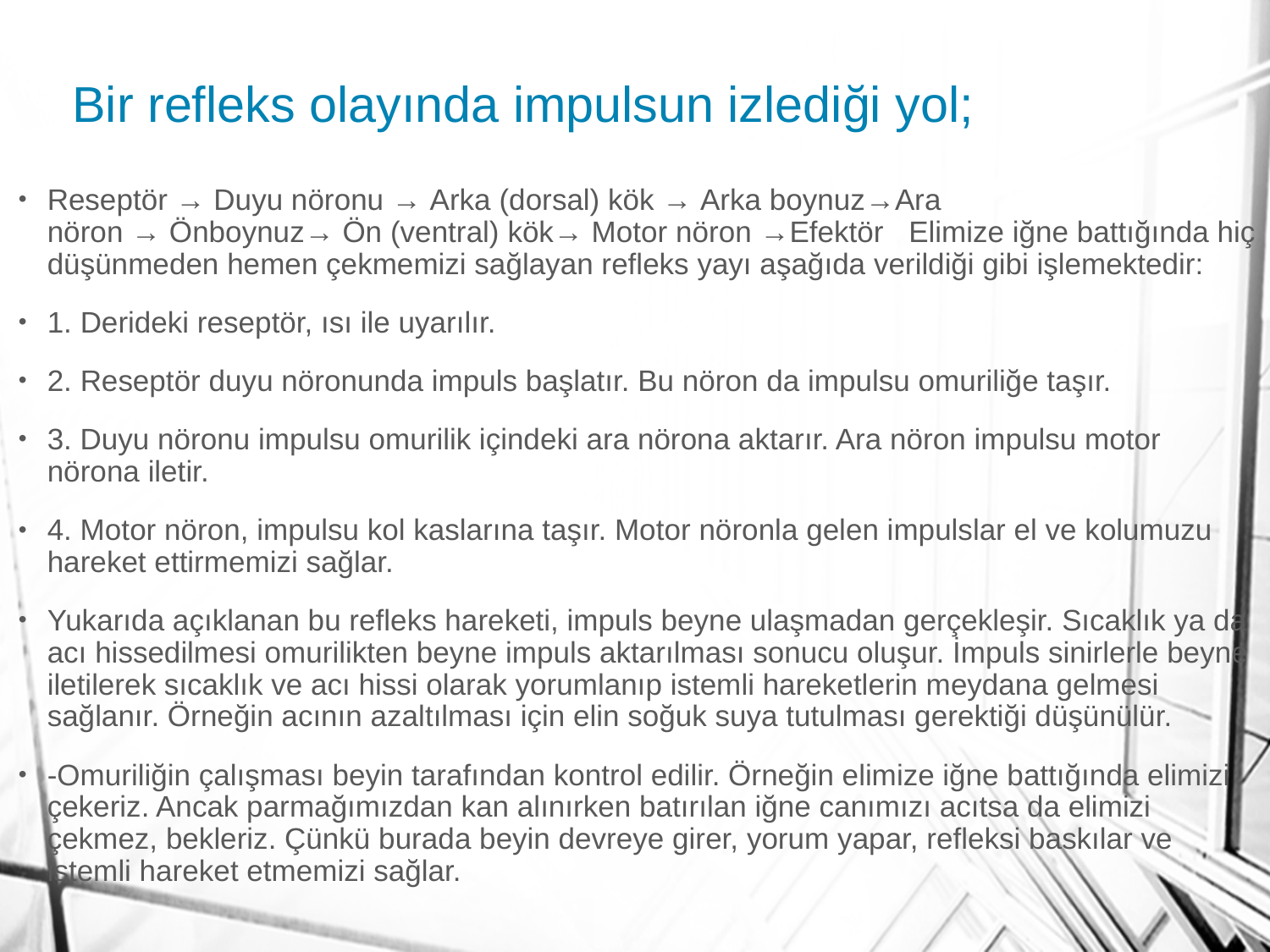

# Bir refleks olayında impulsun izlediği yol;
Reseptör → Duyu nöronu → Arka (dorsal) kök → Arka boynuz→Ara nöron → Önboynuz→ Ön (ventral) kök→ Motor nöron →Efektör					 Elimize iğne battığında hiç düşünmeden hemen çekmemizi sağlayan refleks yayı aşağıda verildiği gibi işlemektedir:
1. Derideki reseptör, ısı ile uyarılır.
2. Reseptör duyu nöronunda impuls başlatır. Bu nöron da impulsu omuriliğe taşır.
3. Duyu nöronu impulsu omurilik içindeki ara nörona aktarır. Ara nöron impulsu motor nörona iletir.
4. Motor nöron, impulsu kol kaslarına taşır. Motor nöronla gelen impulslar el ve kolumuzu hareket ettirmemizi sağlar.
Yukarıda açıklanan bu refleks hareketi, impuls beyne ulaşmadan gerçekleşir. Sıcaklık ya da acı hissedilmesi omurilikten beyne impuls aktarılması sonucu oluşur. İmpuls sinirlerle beyne iletilerek sıcaklık ve acı hissi olarak yorumlanıp istemli hareketlerin meydana gelmesi sağlanır. Örneğin acının azaltılması için elin soğuk suya tutulması gerektiği düşünülür.
-Omuriliğin çalışması beyin tarafından kontrol edilir. Örneğin elimize iğne battığında elimizi çekeriz. Ancak parmağımızdan kan alınırken batırılan iğne canımızı acıtsa da elimizi çekmez, bekleriz. Çünkü burada beyin devreye girer, yorum yapar, refleksi baskılar ve istemli hareket etmemizi sağlar.